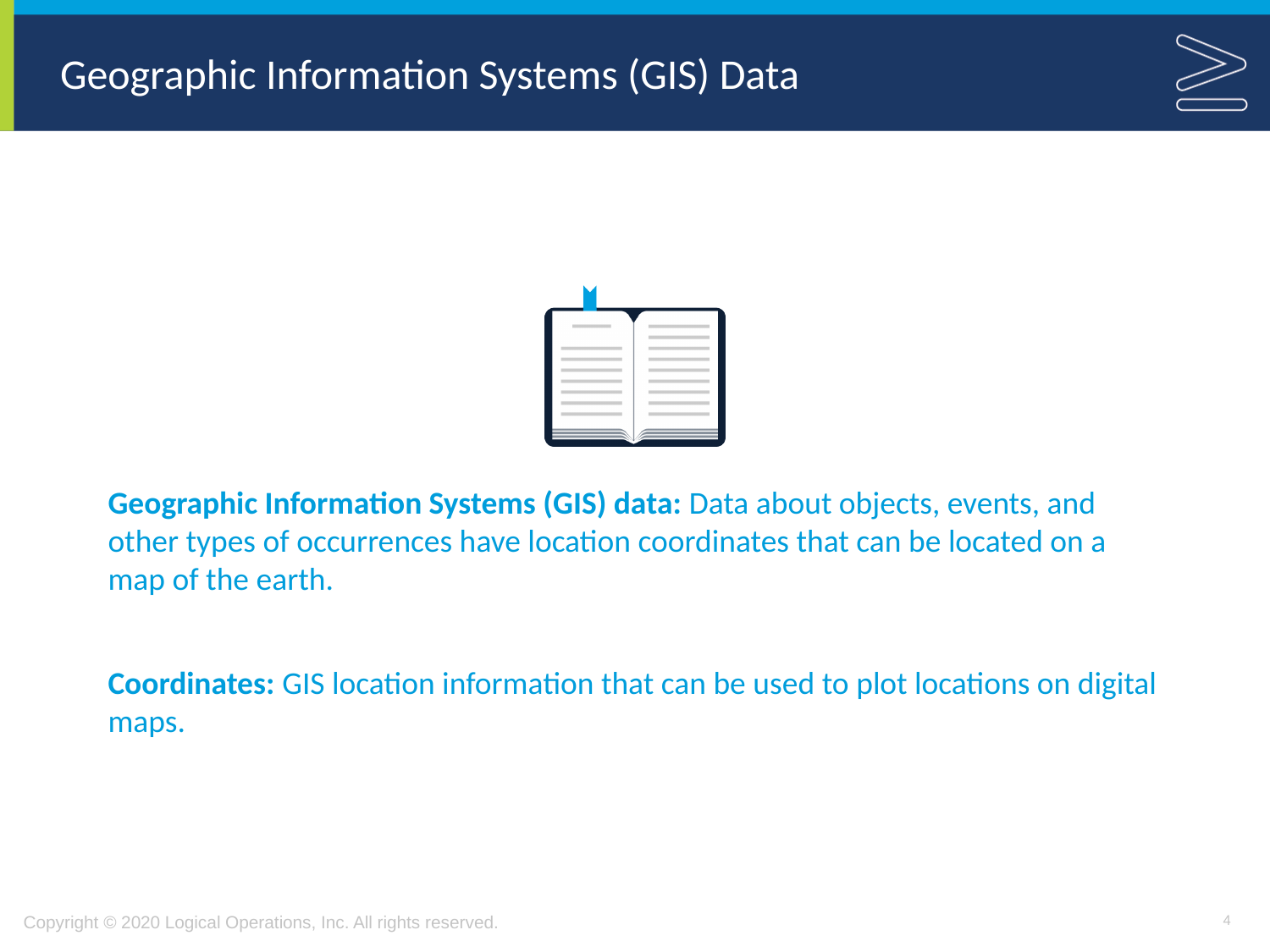

# Geographic Information Systems (GIS) Data
Geographic Information Systems (GIS) data: Data about objects, events, and other types of occurrences have location coordinates that can be located on a map of the earth.

Coordinates: GIS location information that can be used to plot locations on digital maps.

4